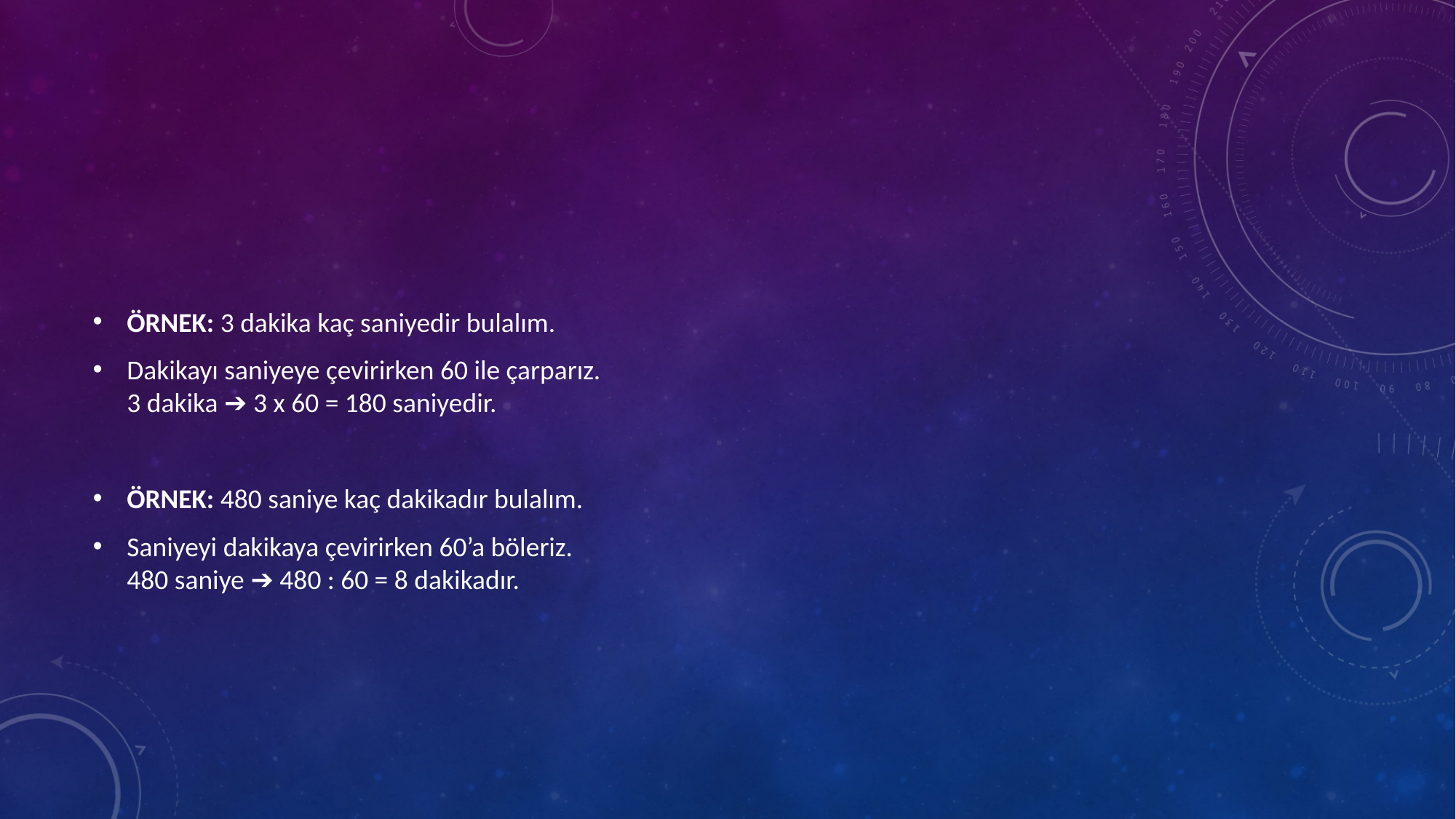

#
ÖRNEK: 3 dakika kaç saniyedir bulalım.
Dakikayı saniyeye çevirirken 60 ile çarparız.
3 dakika ➔ 3 x 60 = 180 saniyedir.

ÖRNEK: 480 saniye kaç dakikadır bulalım.
Saniyeyi dakikaya çevirirken 60’a böleriz.
480 saniye ➔ 480 : 60 = 8 dakikadır.